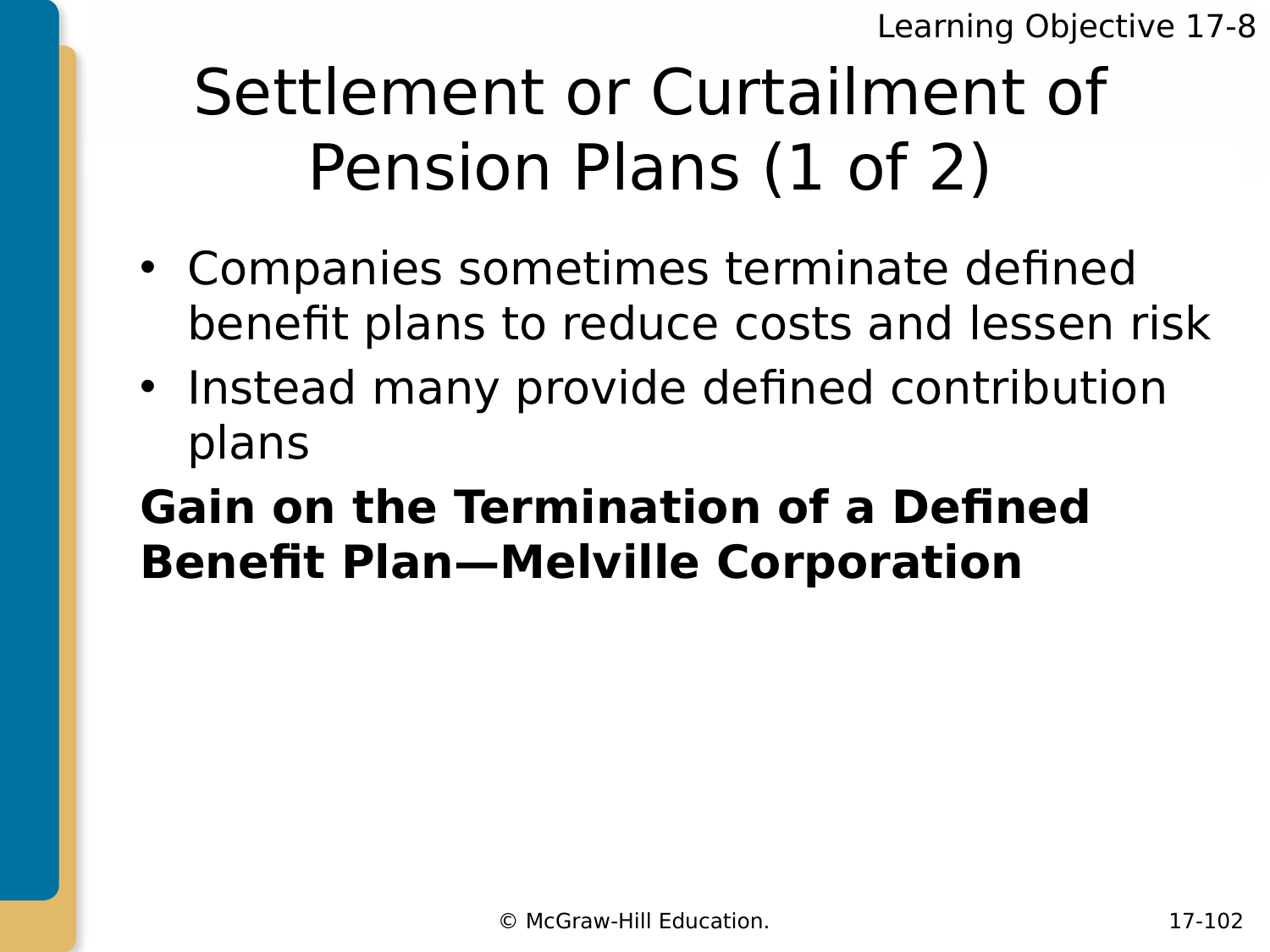

Learning Objective 17-8
# Settlement or Curtailment of Pension Plans (1 of 2)
Companies sometimes terminate defined benefit plans to reduce costs and lessen risk
Instead many provide defined contribution plans
Gain on the Termination of a Defined Benefit Plan—Melville Corporation